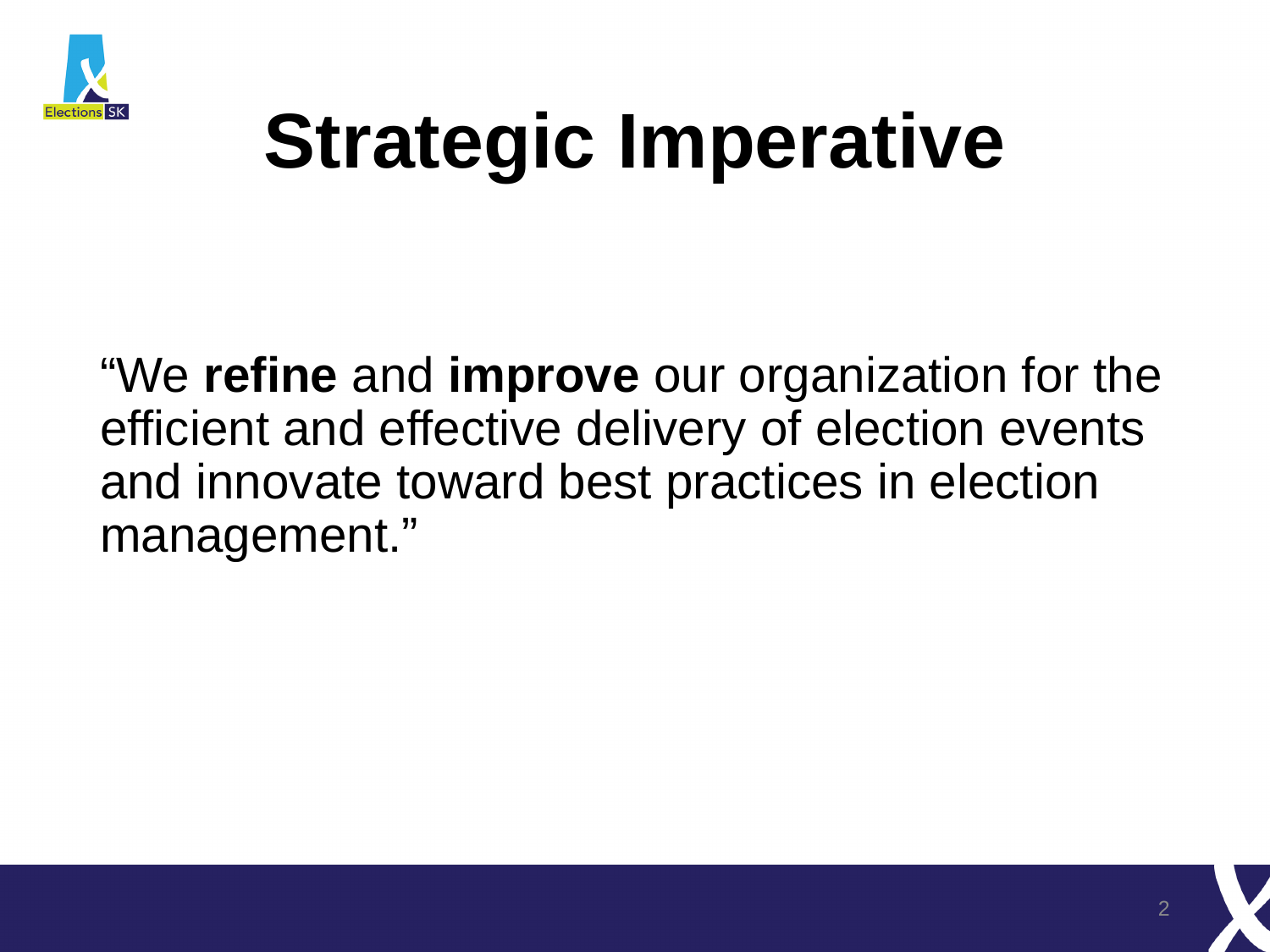

# Strategic Imperative
“We refine and improve our organization for the efficient and effective delivery of election events and innovate toward best practices in election management.”
2